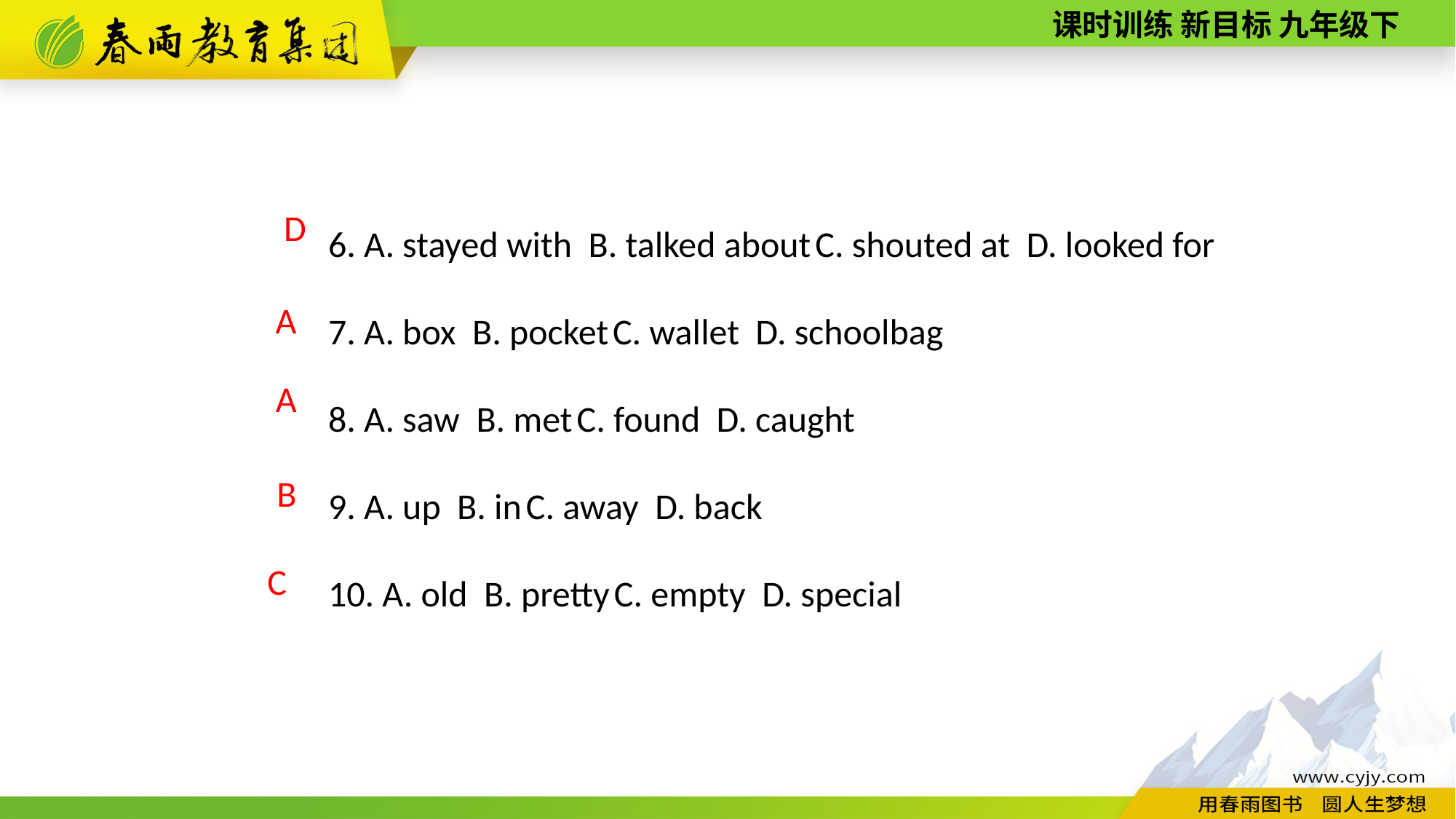

6. A. stayed with  B. talked about C. shouted at  D. looked for
7. A. box  B. pocket C. wallet  D. schoolbag
8. A. saw  B. met C. found  D. caught
9. A. up  B. in C. away  D. back
10. A. old  B. pretty C. empty  D. special
D
 A
A
B
C